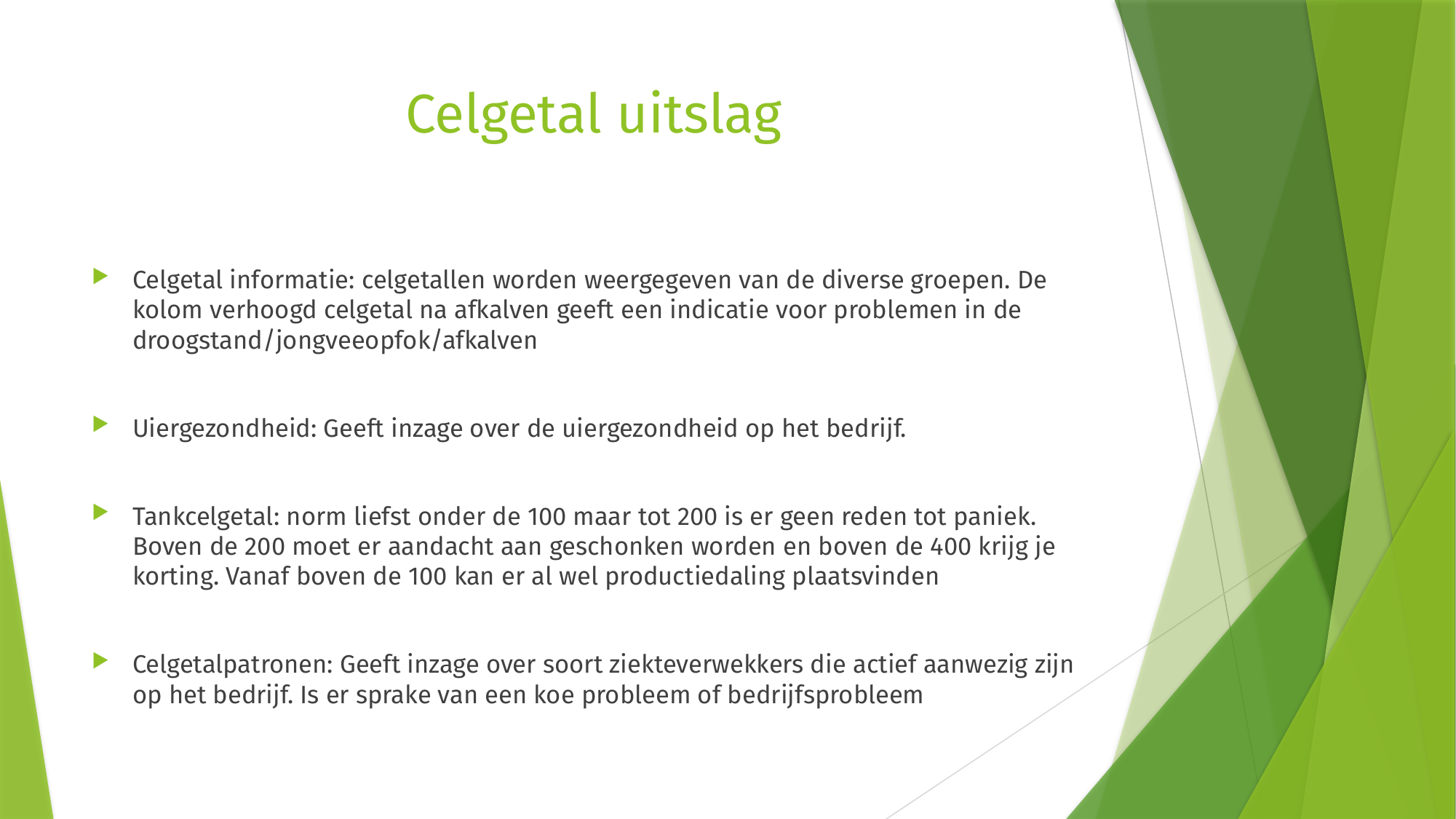

# Celgetal uitslag
Celgetal informatie: celgetallen worden weergegeven van de diverse groepen. De kolom verhoogd celgetal na afkalven geeft een indicatie voor problemen in de droogstand/jongveeopfok/afkalven

Uiergezondheid: Geeft inzage over de uiergezondheid op het bedrijf.

Tankcelgetal: norm liefst onder de 100 maar tot 200 is er geen reden tot paniek. Boven de 200 moet er aandacht aan geschonken worden en boven de 400 krijg je korting. Vanaf boven de 100 kan er al wel productiedaling plaatsvinden

Celgetalpatronen: Geeft inzage over soort ziekteverwekkers die actief aanwezig zijn op het bedrijf. Is er sprake van een koe probleem of bedrijfsprobleem